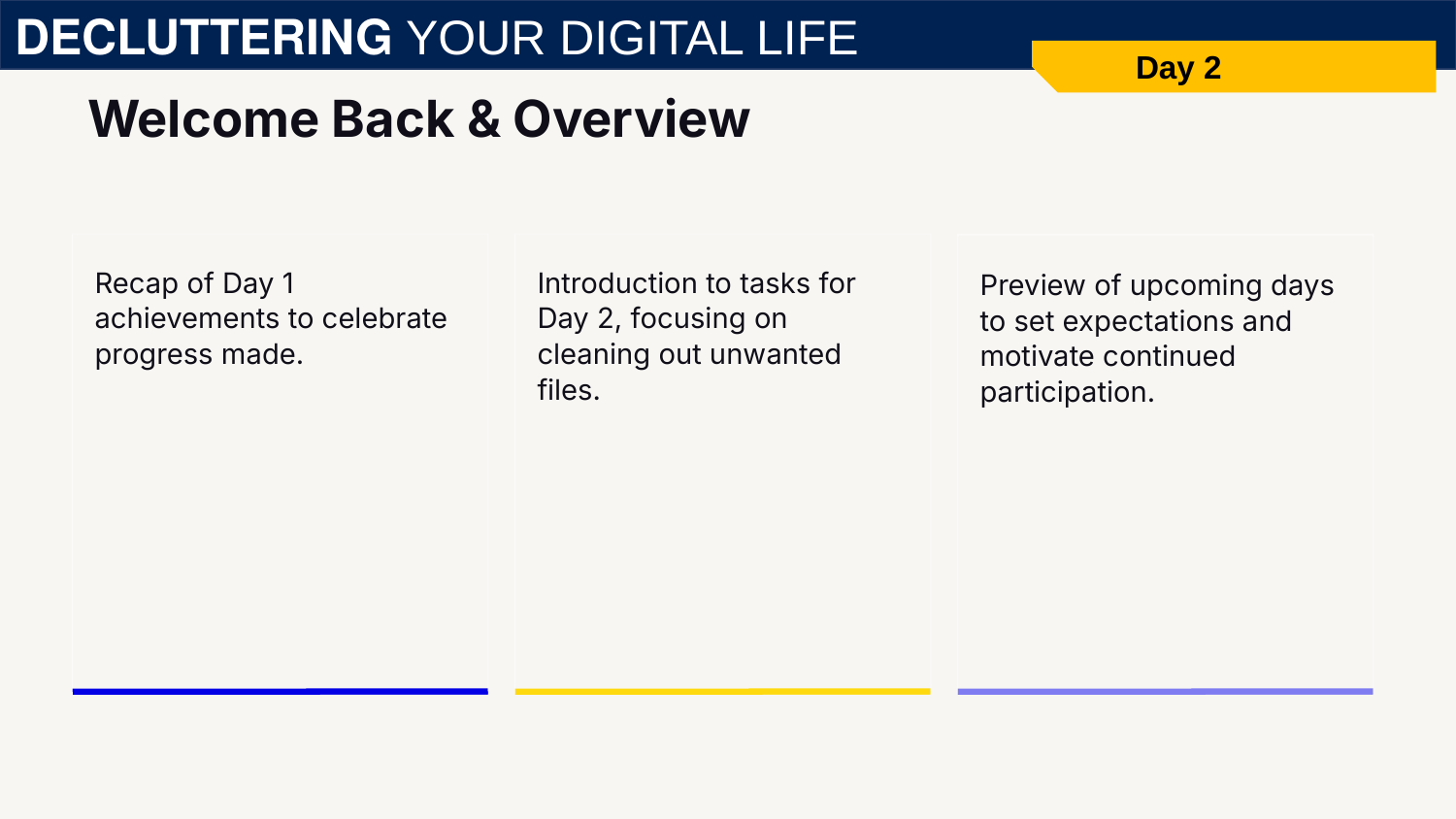

DECLUTTERING YOUR DIGITAL LIFE
Day 2

# Welcome Back & Overview
Recap of Day 1 achievements to celebrate progress made.
Introduction to tasks for Day 2, focusing on cleaning out unwanted files.
Preview of upcoming days to set expectations and motivate continued participation.